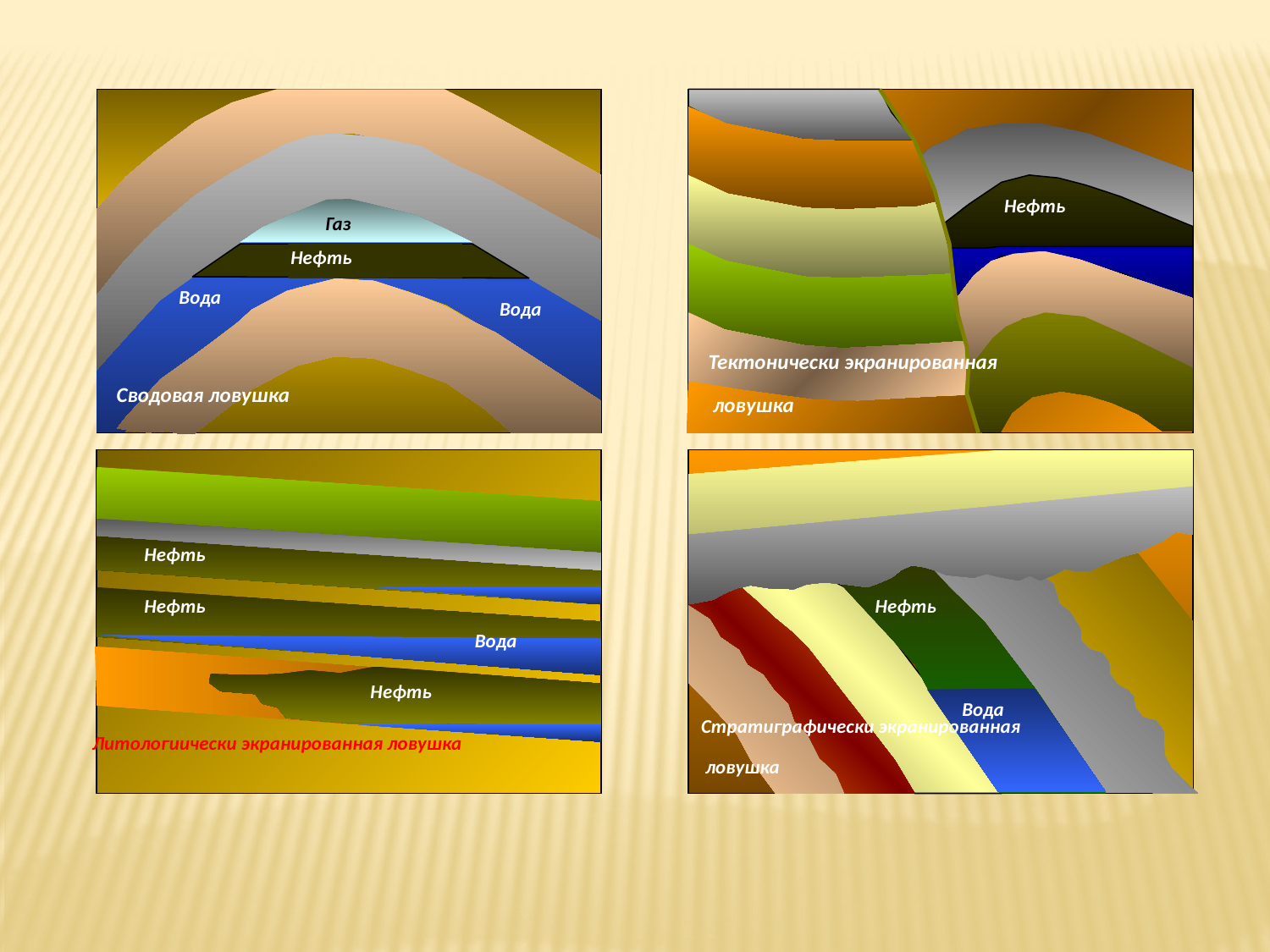

Нефть

Газ

Нефть

Вода
Вода

Тектонически экранированная
 ловушка
Сводовая ловушка

Нефть

Нефть

Нефть

Вода

Нефть

Вода
Стратиграфически экранированная
 ловушка
Литологиически экранированная ловушка